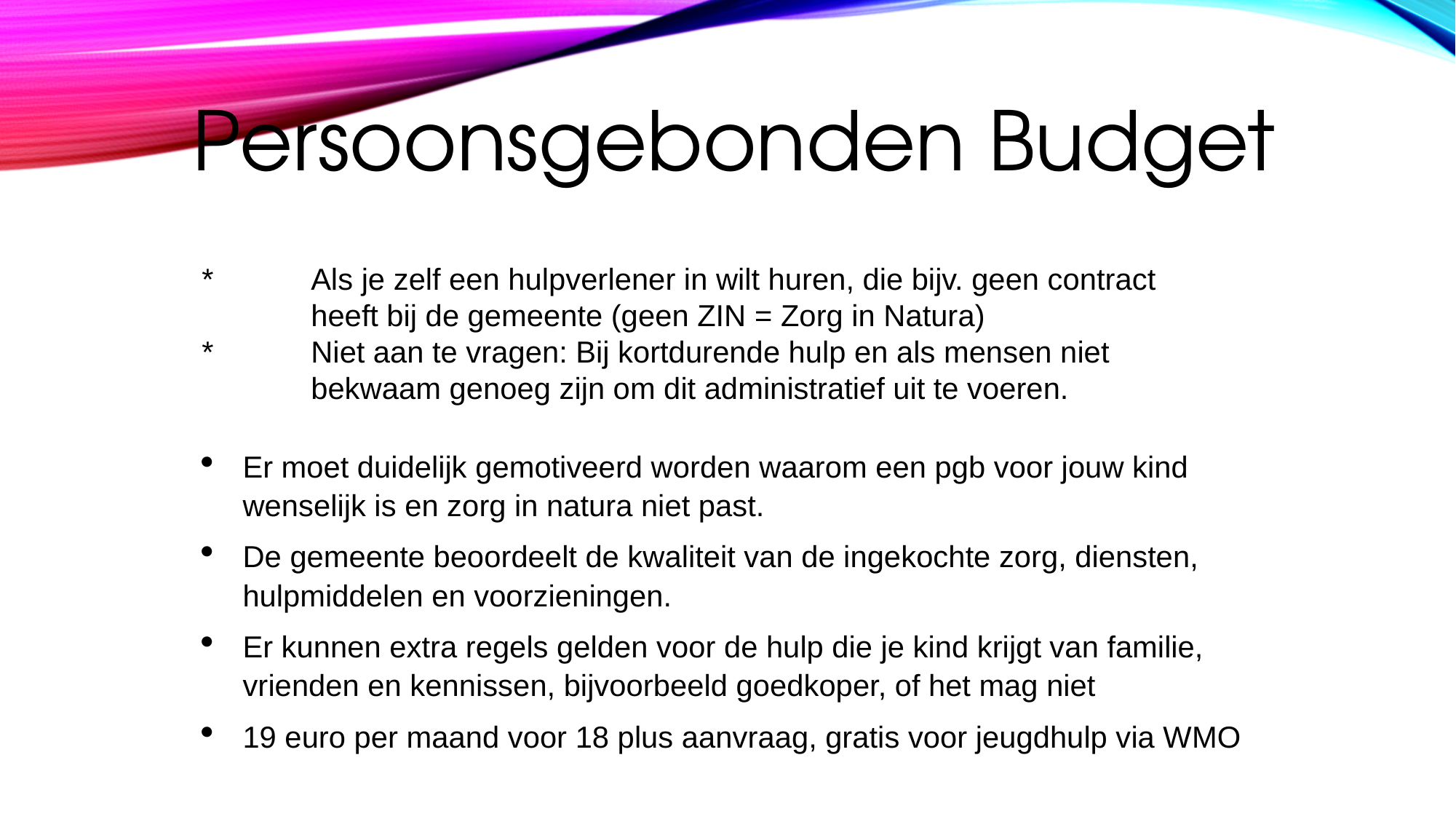

Persoonsgebonden Budget
*	Als je zelf een hulpverlener in wilt huren, die bijv. geen contract 	heeft bij de gemeente (geen ZIN = Zorg in Natura)
*	Niet aan te vragen: Bij kortdurende hulp en als mensen niet 	bekwaam genoeg zijn om dit administratief uit te voeren.
Er moet duidelijk gemotiveerd worden waarom een pgb voor jouw kind wenselijk is en zorg in natura niet past.
De gemeente beoordeelt de kwaliteit van de ingekochte zorg, diensten, hulpmiddelen en voorzieningen.
Er kunnen extra regels gelden voor de hulp die je kind krijgt van familie, vrienden en kennissen, bijvoorbeeld goedkoper, of het mag niet
19 euro per maand voor 18 plus aanvraag, gratis voor jeugdhulp via WMO